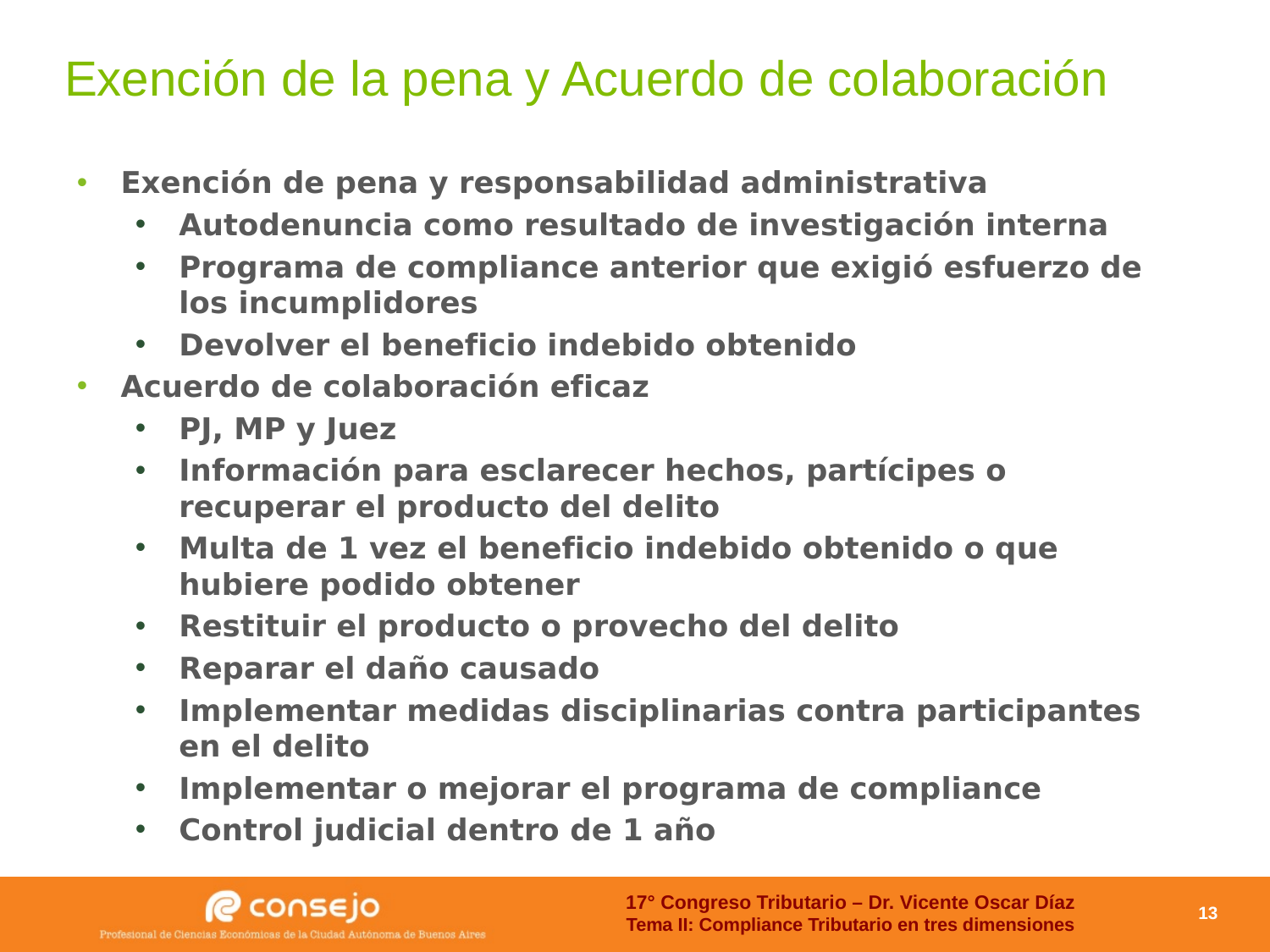

Exención de la pena y Acuerdo de colaboración

Exención de pena y responsabilidad administrativa
Autodenuncia como resultado de investigación interna
Programa de compliance anterior que exigió esfuerzo de los incumplidores
Devolver el beneficio indebido obtenido
Acuerdo de colaboración eficaz
PJ, MP y Juez
Información para esclarecer hechos, partícipes o recuperar el producto del delito
Multa de 1 vez el beneficio indebido obtenido o que hubiere podido obtener
Restituir el producto o provecho del delito
Reparar el daño causado
Implementar medidas disciplinarias contra participantes en el delito
Implementar o mejorar el programa de compliance
Control judicial dentro de 1 año